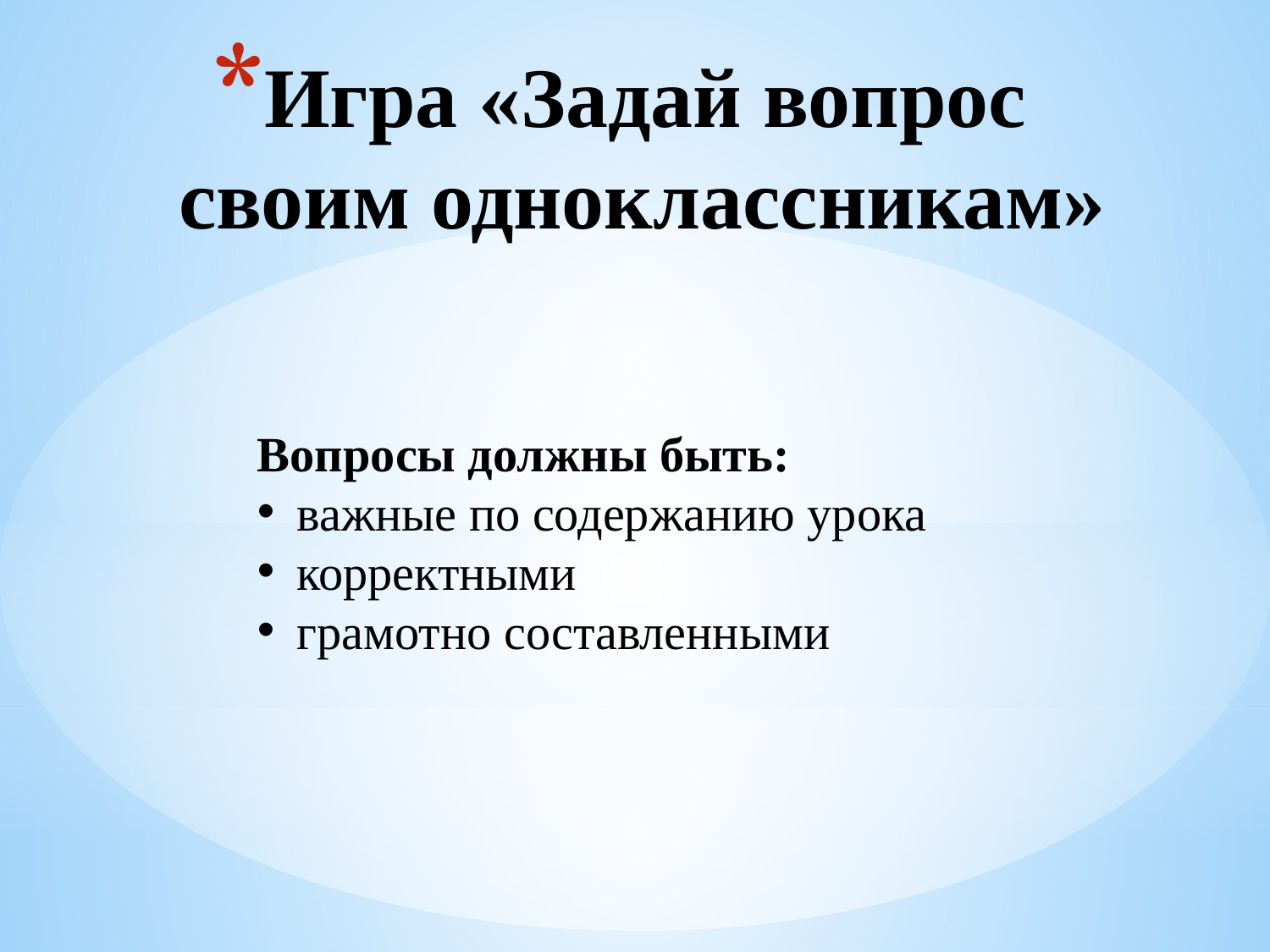

# Игра «Задай вопрос своим одноклассникам»
Вопросы должны быть:
важные по содержанию урока
корректными
грамотно составленными